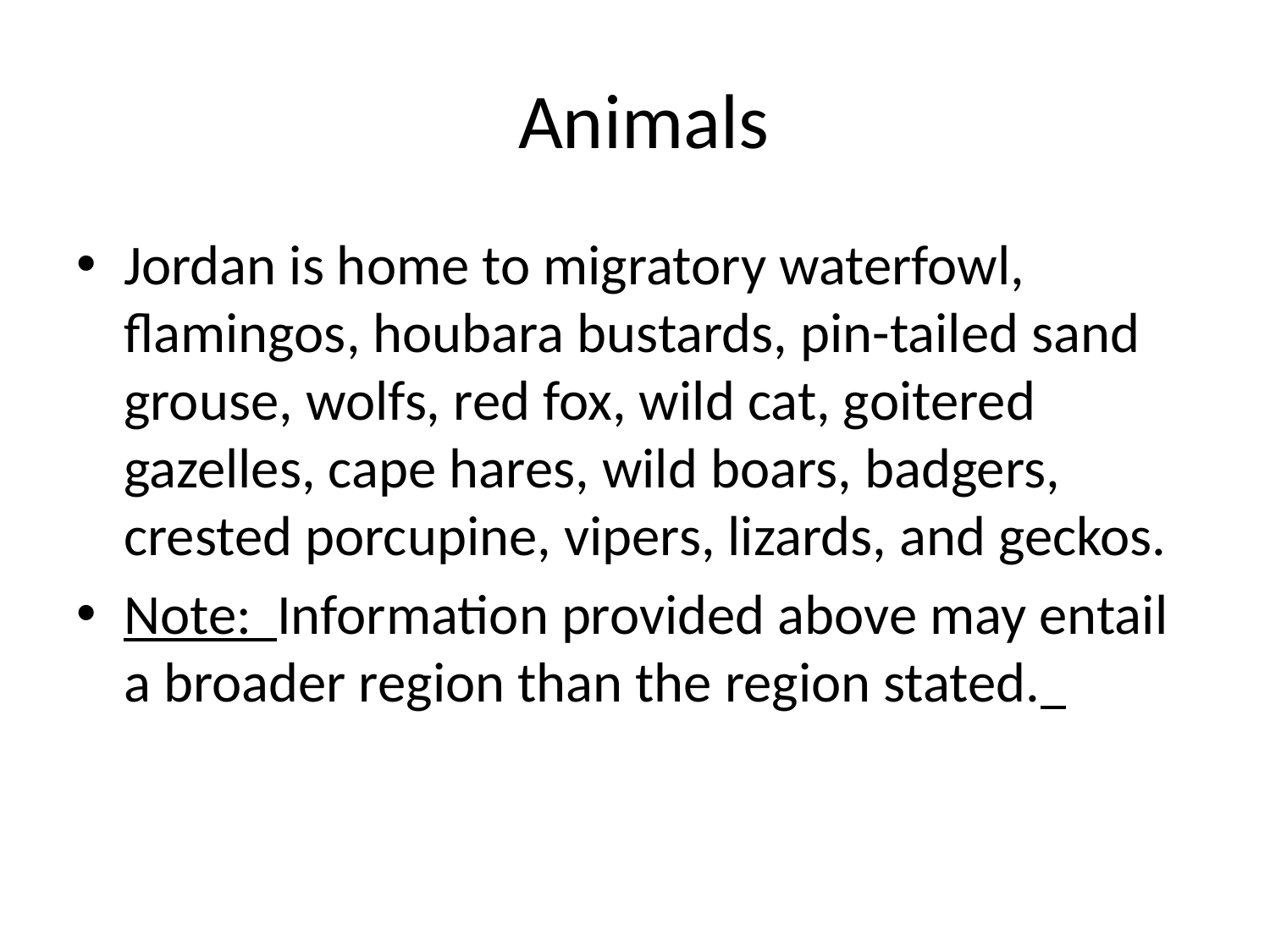

# Animals
Jordan is home to migratory waterfowl, flamingos, houbara bustards, pin-tailed sand grouse, wolfs, red fox, wild cat, goitered gazelles, cape hares, wild boars, badgers, crested porcupine, vipers, lizards, and geckos.
Note:  Information provided above may entail a broader region than the region stated.